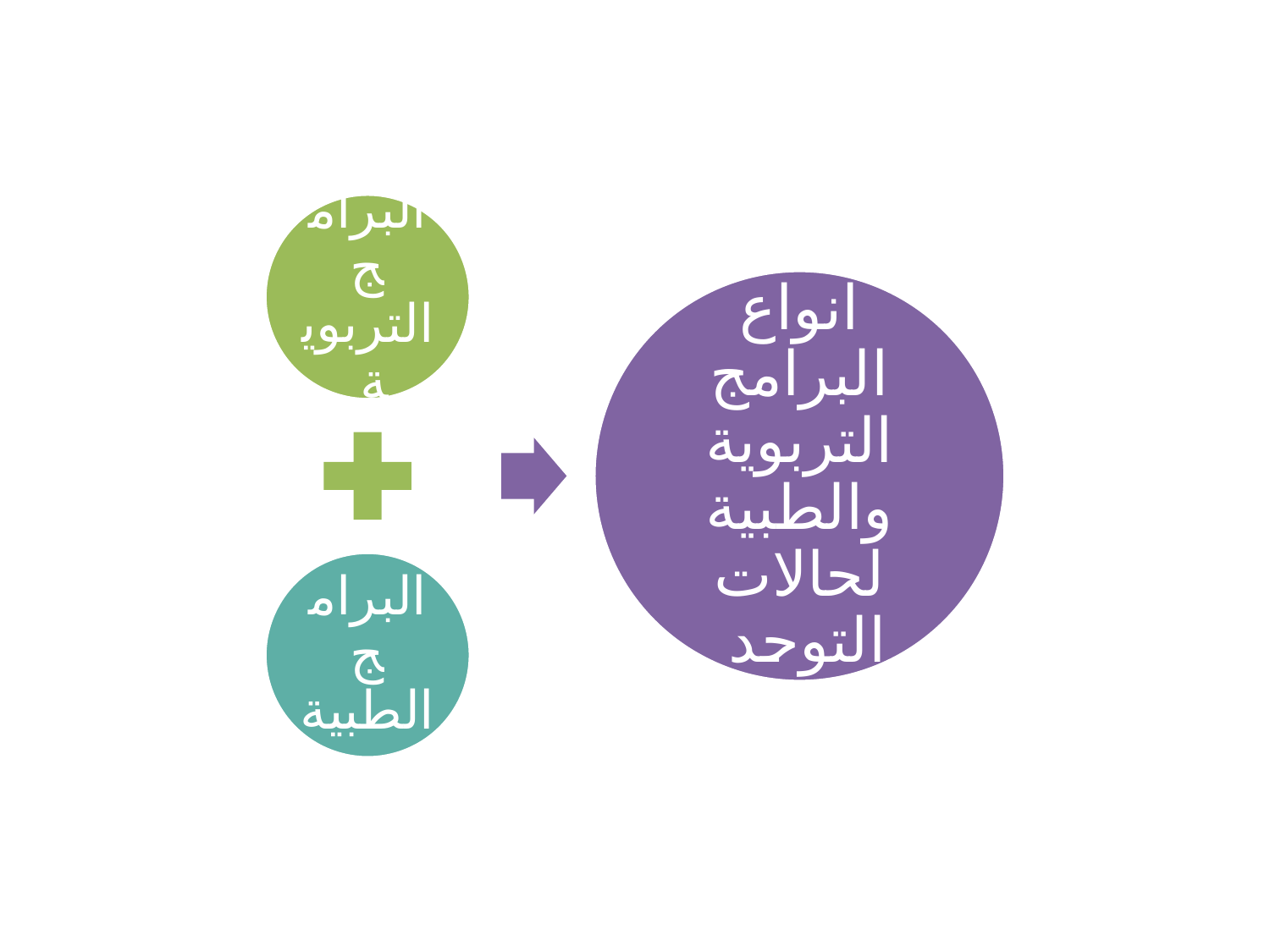

البرامج التربوية

البرامج الطبية

انواع البرامج التربوية والطبية لحالات التوحد